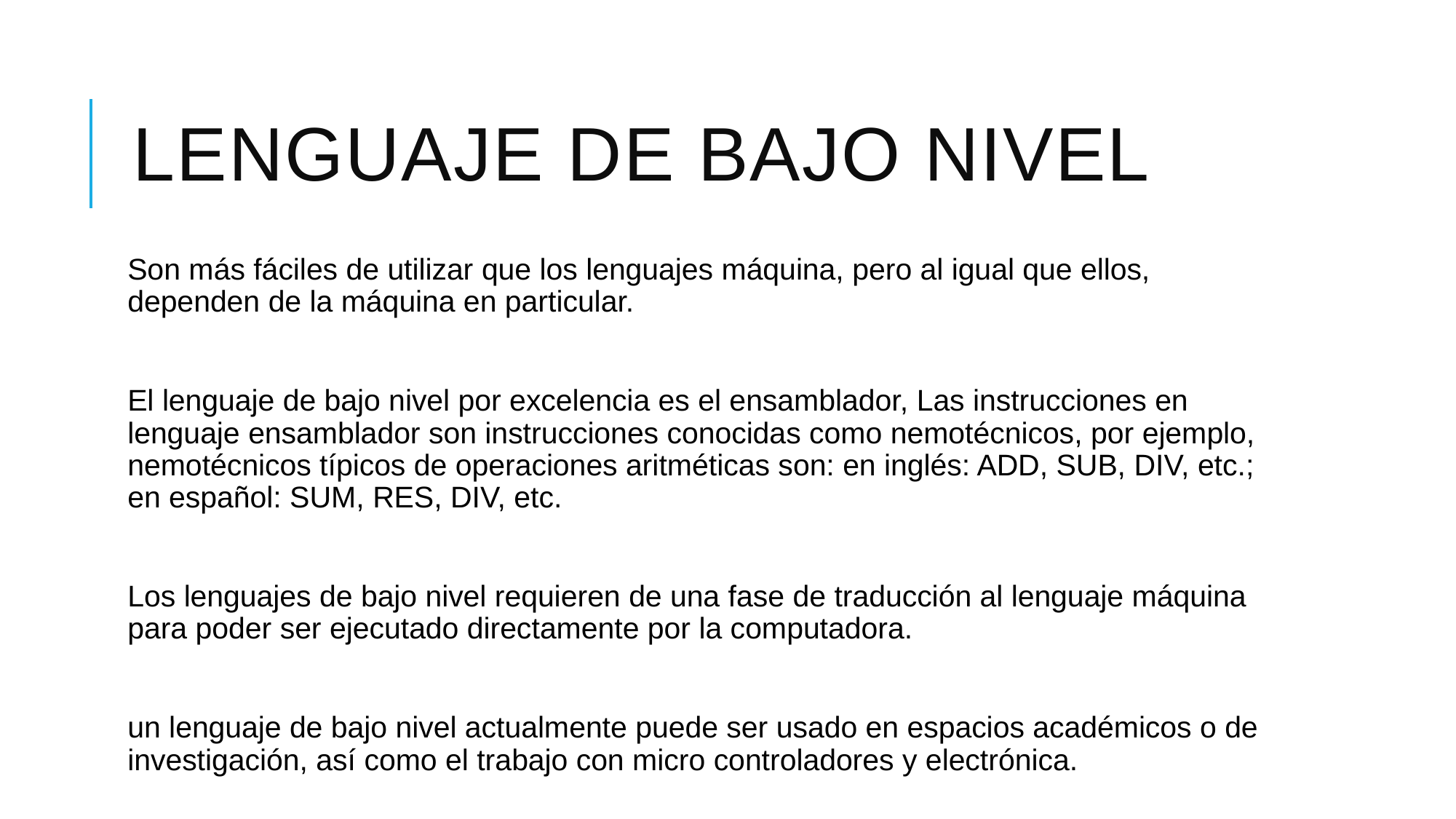

# Lenguaje de Bajo nivel
Son más fáciles de utilizar que los lenguajes máquina, pero al igual que ellos, dependen de la máquina en particular.

El lenguaje de bajo nivel por excelencia es el ensamblador, Las instrucciones en lenguaje ensamblador son instrucciones conocidas como nemotécnicos, por ejemplo, nemotécnicos típicos de operaciones aritméticas son: en inglés: ADD, SUB, DIV, etc.; en español: SUM, RES, DIV, etc.

Los lenguajes de bajo nivel requieren de una fase de traducción al lenguaje máquina para poder ser ejecutado directamente por la computadora.

un lenguaje de bajo nivel actualmente puede ser usado en espacios académicos o de investigación, así como el trabajo con micro controladores y electrónica.